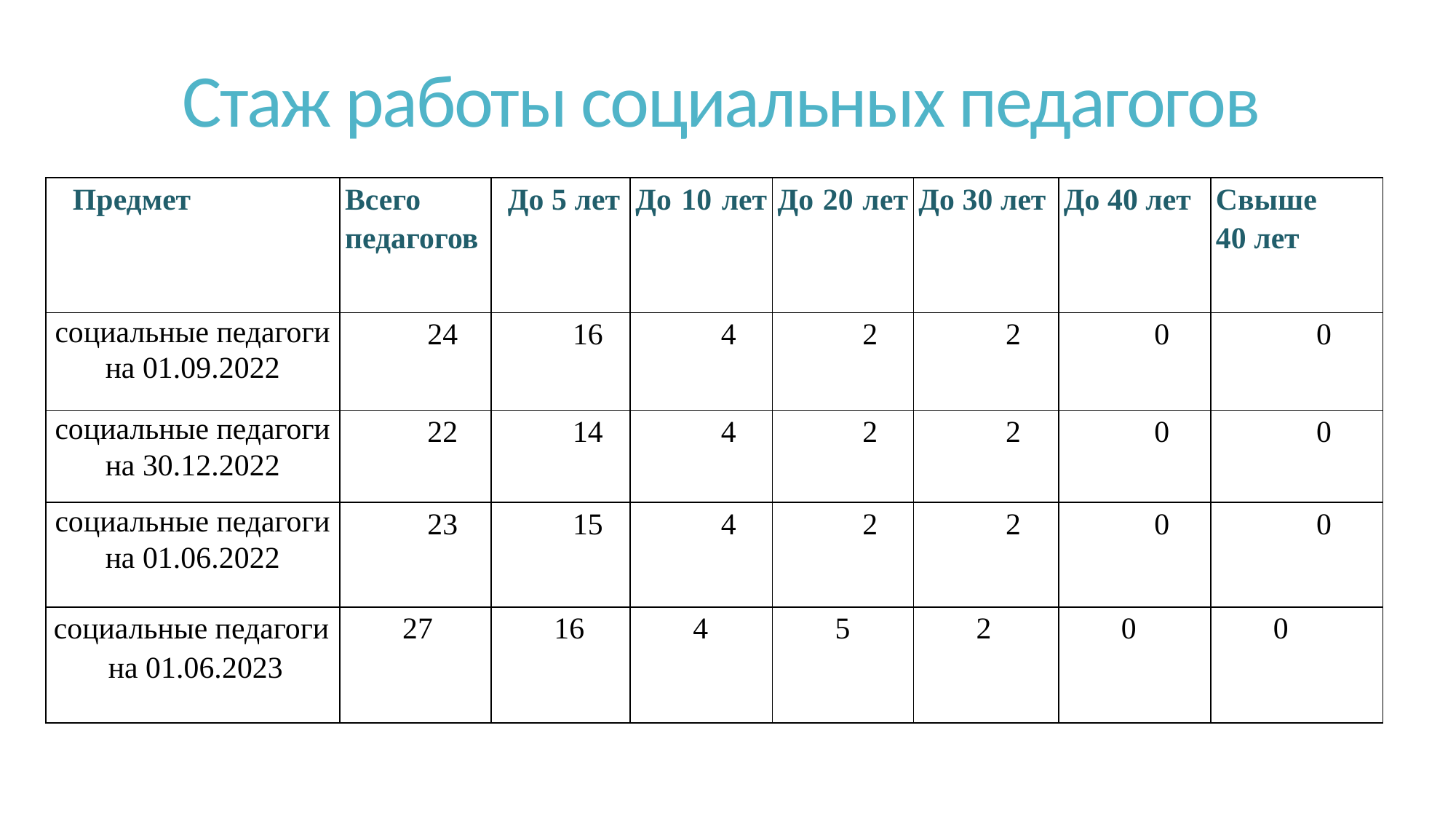

# Стаж работы социальных педагогов
| Предмет | Всего педагогов | До 5 лет | До 10 лет | До 20 лет | До 30 лет | До 40 лет | Свыше 40 лет |
| --- | --- | --- | --- | --- | --- | --- | --- |
| социальные педагоги на 01.09.2022 | 24 | 16 | 4 | 2 | 2 | 0 | 0 |
| социальные педагоги на 30.12.2022 | 22 | 14 | 4 | 2 | 2 | 0 | 0 |
| социальные педагоги на 01.06.2022 | 23 | 15 | 4 | 2 | 2 | 0 | 0 |
| социальные педагоги на 01.06.2023 | 27 | 16 | 4 | 5 | 2 | 0 | 0 |